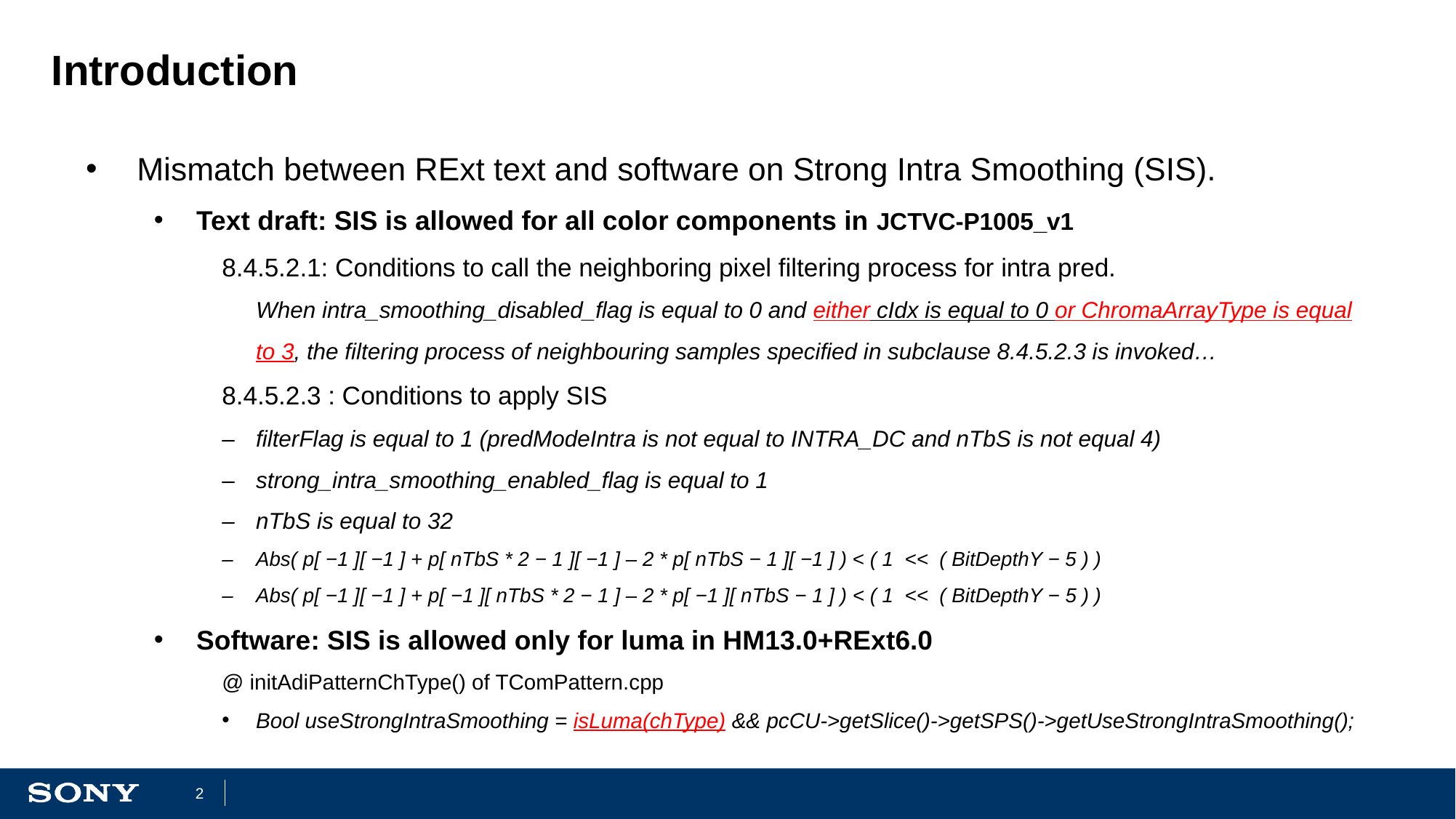

# Introduction
Mismatch between RExt text and software on Strong Intra Smoothing (SIS).
Text draft: SIS is allowed for all color components in JCTVC-P1005_v1
8.4.5.2.1: Conditions to call the neighboring pixel filtering process for intra pred.
	When intra_smoothing_disabled_flag is equal to 0 and either cIdx is equal to 0 or ChromaArrayType is equal to 3, the filtering process of neighbouring samples specified in subclause 8.4.5.2.3 is invoked…
8.4.5.2.3 : Conditions to apply SIS
–	filterFlag is equal to 1 (predModeIntra is not equal to INTRA_DC and nTbS is not equal 4)
–	strong_intra_smoothing_enabled_flag is equal to 1
–	nTbS is equal to 32
–	Abs( p[ −1 ][ −1 ] + p[ nTbS * 2 − 1 ][ −1 ] – 2 * p[ nTbS − 1 ][ −1 ] ) < ( 1  <<  ( BitDepthY − 5 ) )
–	Abs( p[ −1 ][ −1 ] + p[ −1 ][ nTbS * 2 − 1 ] – 2 * p[ −1 ][ nTbS − 1 ] ) < ( 1  <<  ( BitDepthY − 5 ) )
Software: SIS is allowed only for luma in HM13.0+RExt6.0
@ initAdiPatternChType() of TComPattern.cpp
Bool useStrongIntraSmoothing = isLuma(chType) && pcCU->getSlice()->getSPS()->getUseStrongIntraSmoothing();